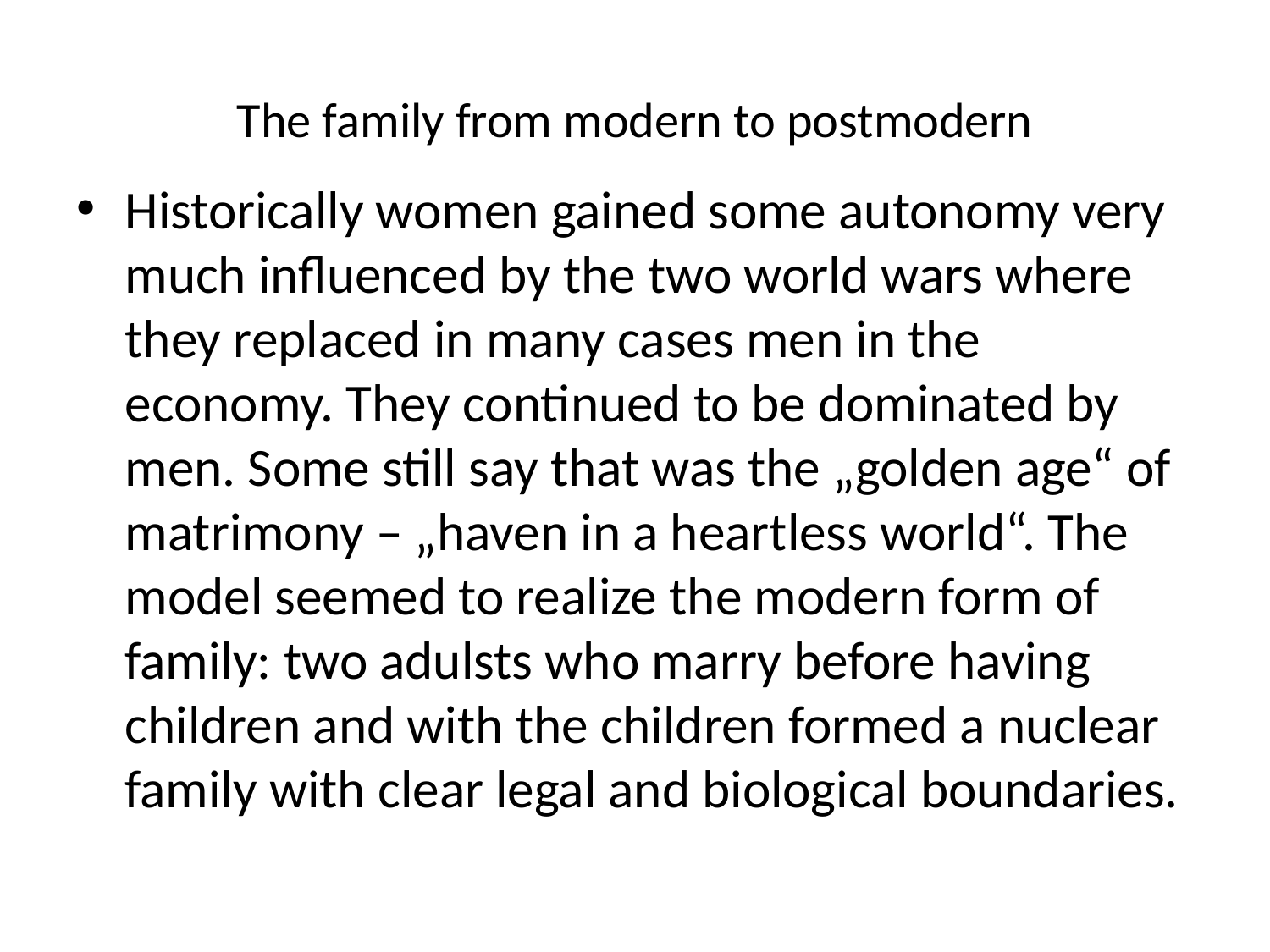

# The family from modern to postmodern
Historically women gained some autonomy very much influenced by the two world wars where they replaced in many cases men in the economy. They continued to be dominated by men. Some still say that was the „golden age“ of matrimony – „haven in a heartless world“. The model seemed to realize the modern form of family: two adulsts who marry before having children and with the children formed a nuclear family with clear legal and biological boundaries.